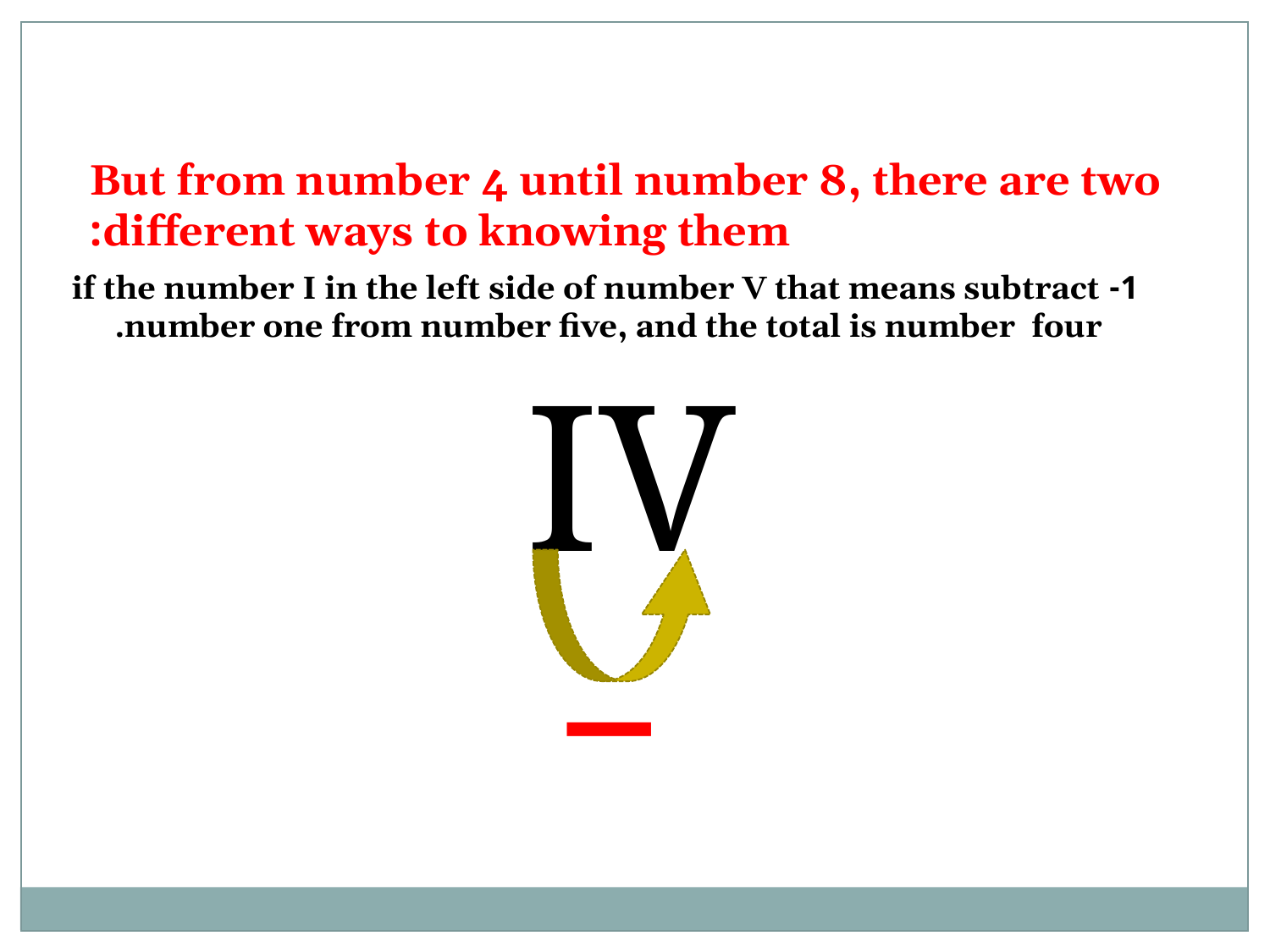

But from number 4 until number 8, there are two different ways to knowing them:
1- if the number I in the left side of number V that means subtract number one from number five, and the total is number  four.
IV

_